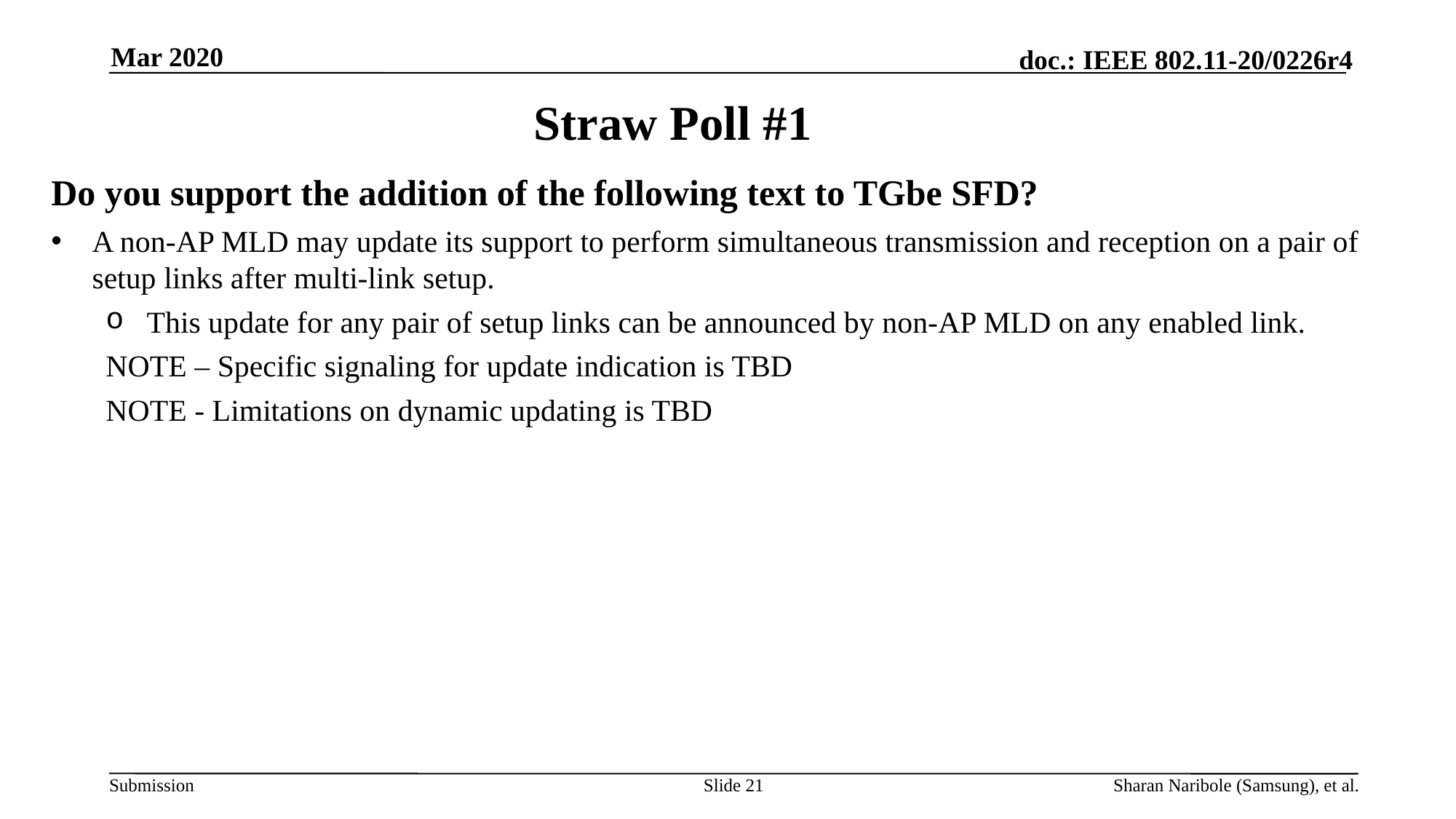

Mar 2020
# Straw Poll #1
Do you support the addition of the following text to TGbe SFD?
A non-AP MLD may update its support to perform simultaneous transmission and reception on a pair of setup links after multi-link setup.
This update for any pair of setup links can be announced by non-AP MLD on any enabled link.
NOTE – Specific signaling for update indication is TBD
NOTE - Limitations on dynamic updating is TBD

Slide 21
Sharan Naribole (Samsung), et al.